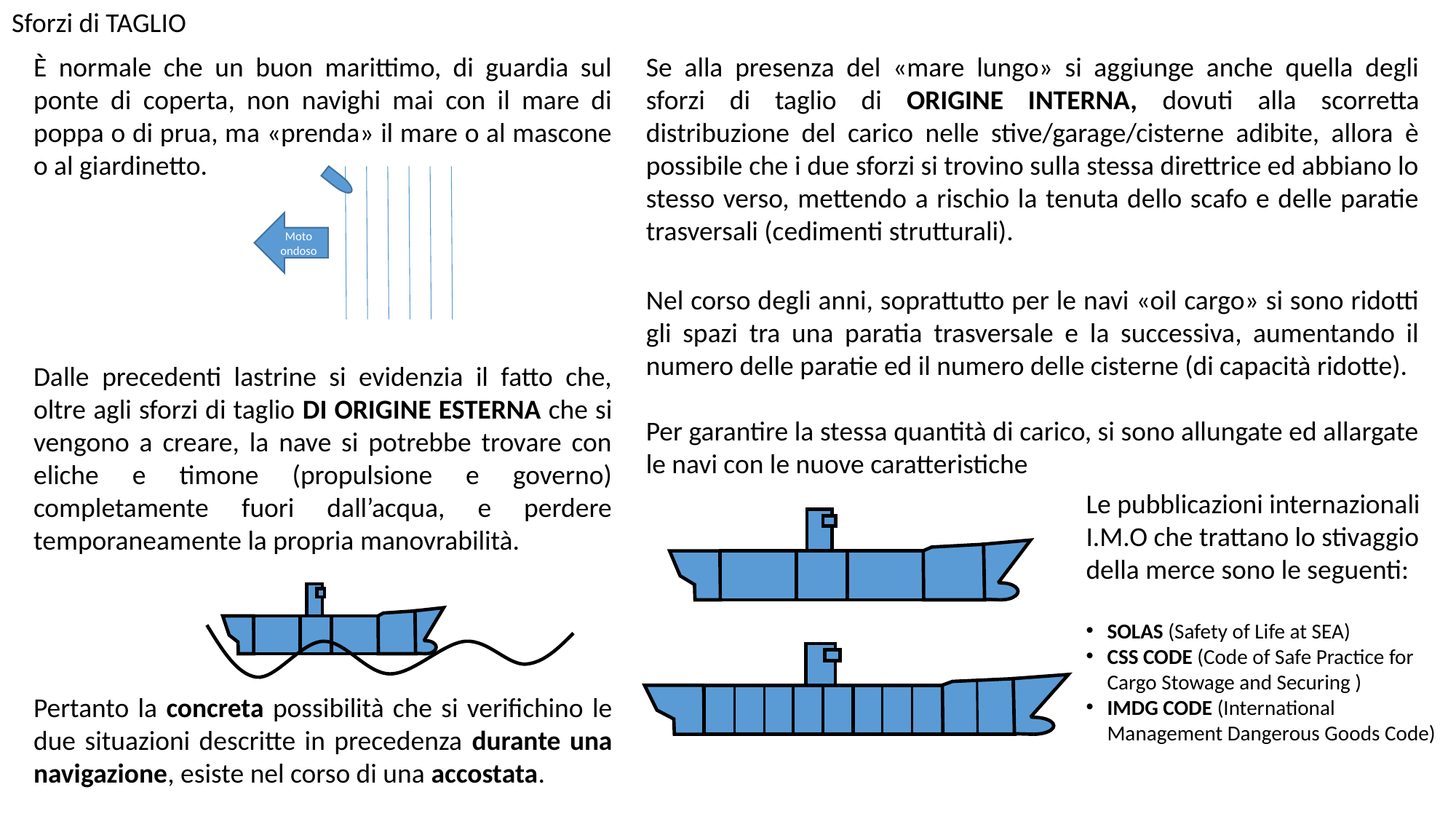

Sforzi di TAGLIO
È normale che un buon marittimo, di guardia sul ponte di coperta, non navighi mai con il mare di poppa o di prua, ma «prenda» il mare o al mascone o al giardinetto.

Dalle precedenti lastrine si evidenzia il fatto che, oltre agli sforzi di taglio DI ORIGINE ESTERNA che si vengono a creare, la nave si potrebbe trovare con eliche e timone (propulsione e governo) completamente fuori dall’acqua, e perdere temporaneamente la propria manovrabilità.

Pertanto la concreta possibilità che si verifichino le due situazioni descritte in precedenza durante una navigazione, esiste nel corso di una accostata.
Se alla presenza del «mare lungo» si aggiunge anche quella degli sforzi di taglio di ORIGINE INTERNA, dovuti alla scorretta distribuzione del carico nelle stive/garage/cisterne adibite, allora è possibile che i due sforzi si trovino sulla stessa direttrice ed abbiano lo stesso verso, mettendo a rischio la tenuta dello scafo e delle paratie trasversali (cedimenti strutturali).

Nel corso degli anni, soprattutto per le navi «oil cargo» si sono ridotti gli spazi tra una paratia trasversale e la successiva, aumentando il numero delle paratie ed il numero delle cisterne (di capacità ridotte).

Per garantire la stessa quantità di carico, si sono allungate ed allargate le navi con le nuove caratteristiche

Moto ondoso
Le pubblicazioni internazionali I.M.O che trattano lo stivaggio della merce sono le seguenti:

SOLAS (Safety of Life at SEA)
CSS CODE (Code of Safe Practice for Cargo Stowage and Securing )
IMDG CODE (International Management Dangerous Goods Code)